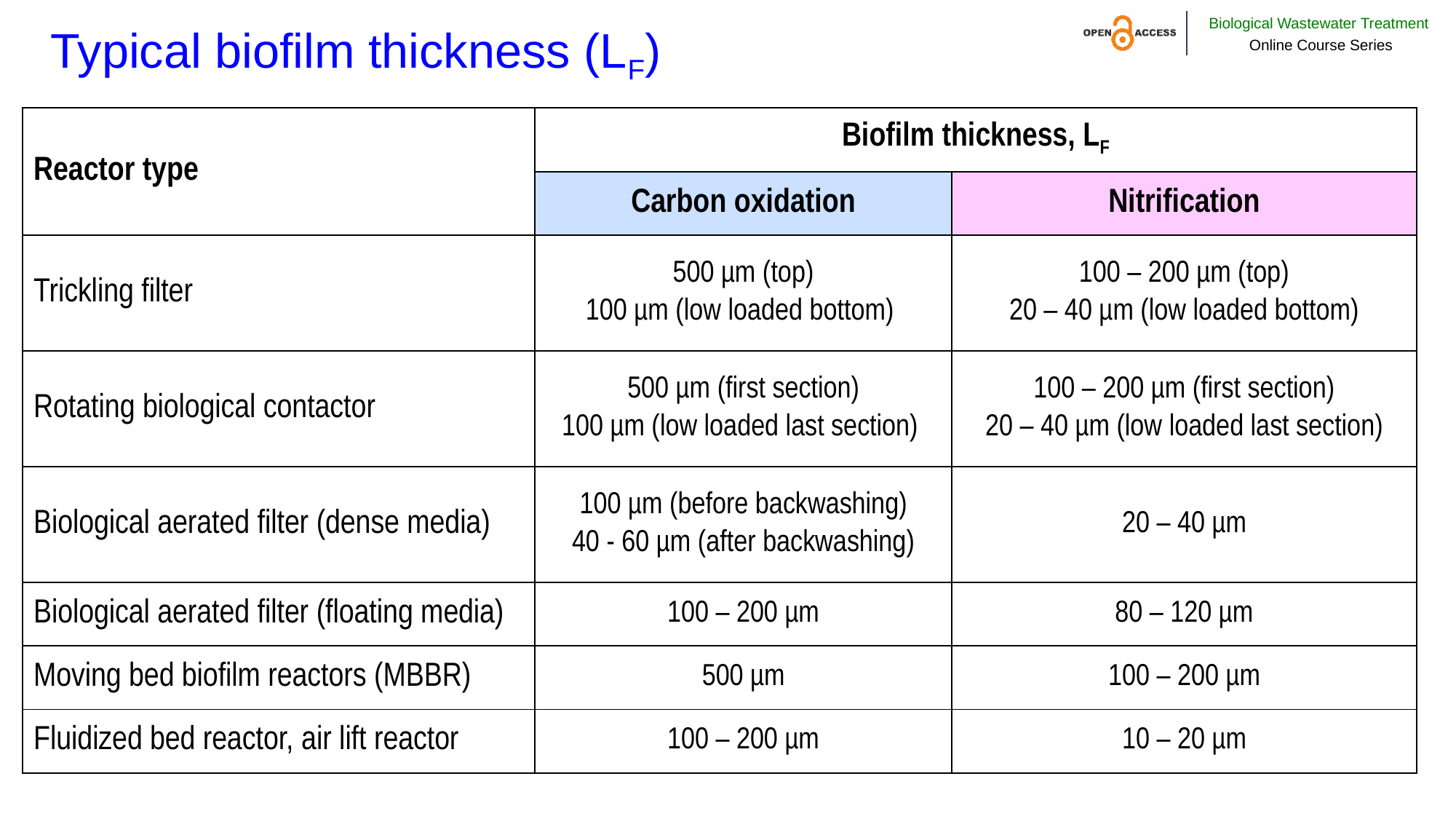

# Typical biofilm thickness (LF)
| Reactor type | Biofilm thickness, LF |  |
| --- | --- | --- |
|  | Carbon oxidation | Nitrification |
| Trickling filter | 500 µm (top) 100 µm (low loaded bottom) | 100 – 200 µm (top) 20 – 40 µm (low loaded bottom) |
| Rotating biological contactor | 500 µm (first section) 100 µm (low loaded last section) | 100 – 200 µm (first section) 20 – 40 µm (low loaded last section) |
| Biological aerated filter (dense media) | 100 µm (before backwashing) 40 - 60 µm (after backwashing) | 20 – 40 µm |
| Biological aerated filter (floating media) | 100 – 200 µm | 80 – 120 µm |
| Moving bed biofilm reactors (MBBR) | 500 µm | 100 – 200 µm |
| Fluidized bed reactor, air lift reactor | 100 – 200 µm | 10 – 20 µm |